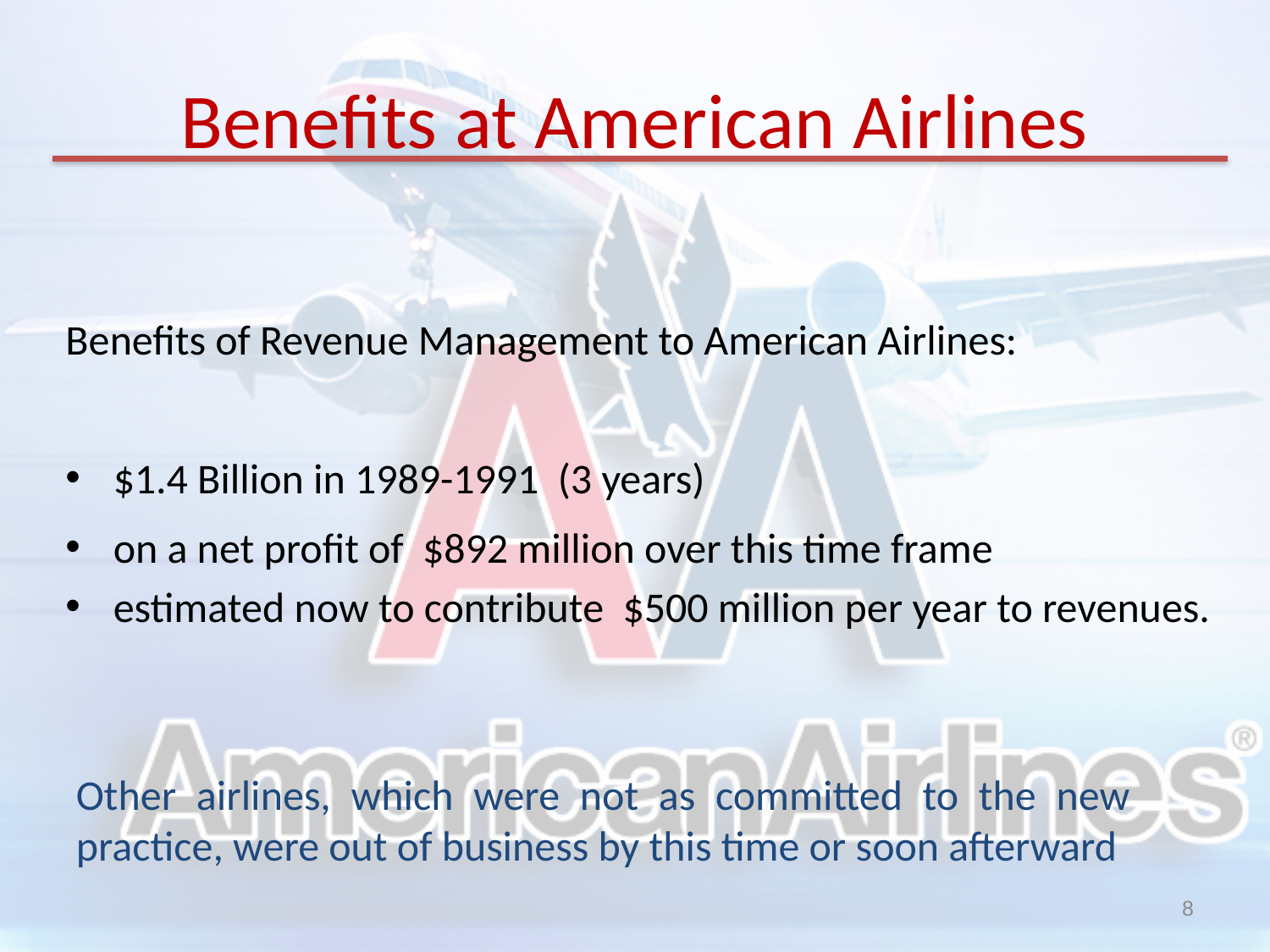

# Benefits at American Airlines
Benefits of Revenue Management to American Airlines:

$1.4 Billion in 1989-1991  (3 years)
on a net profit of  $892 million over this time frame
estimated now to contribute  $500 million per year to revenues.

Other airlines, which were not as committed to the new practice, were out of business by this time or soon afterward
8